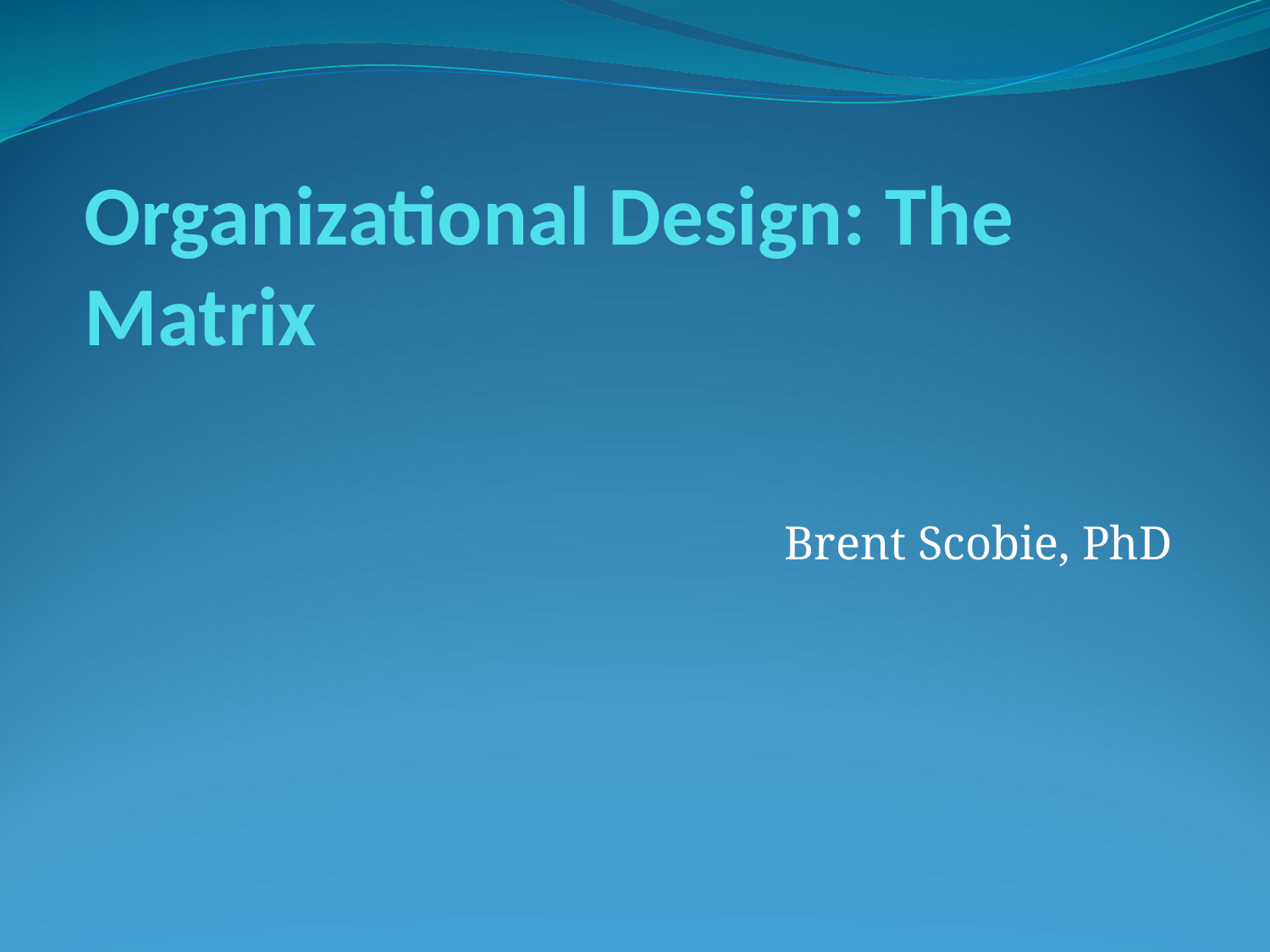

# Organizational Design: The Matrix
Brent Scobie, PhD